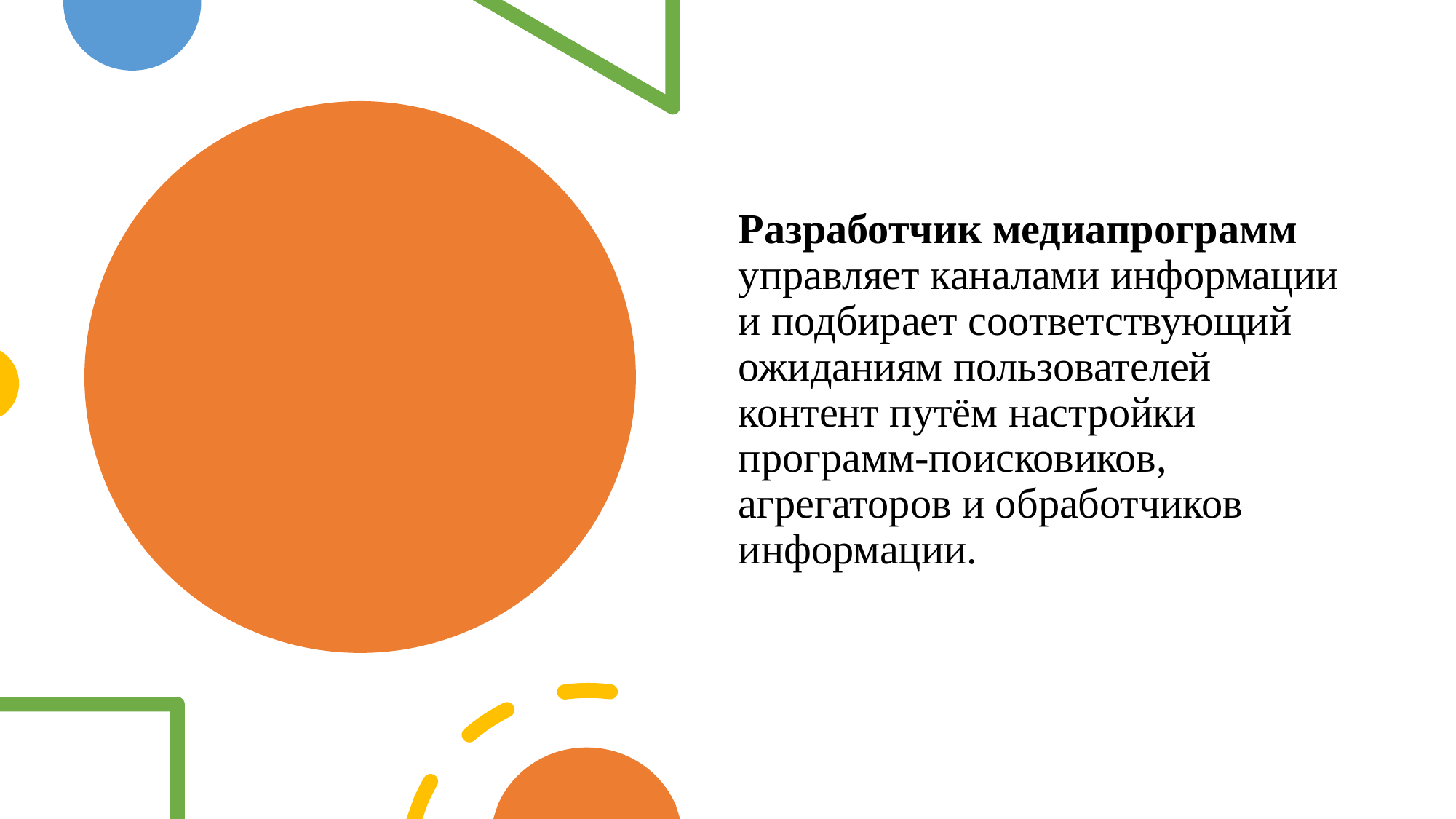

Разработчик медиапрограмм  управляет каналами информации и подбирает соответствующий ожиданиям пользователей контент путём настройки программ-поисковиков, агрегаторов и обработчиков информации.